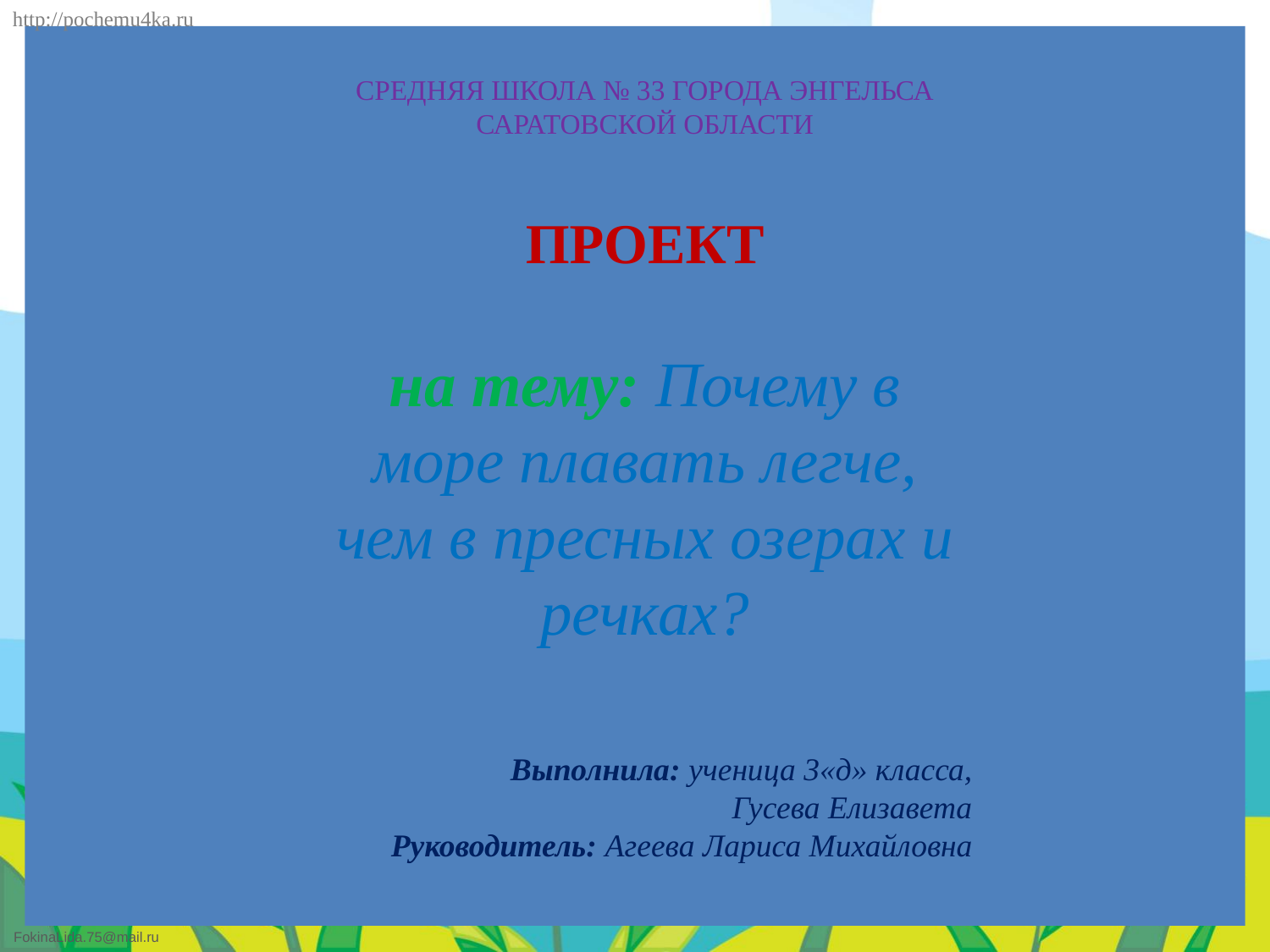

http://pochemu4ka.ru

СРЕДНЯЯ ШКОЛА № 33 ГОРОДА ЭНГЕЛЬСА
САРАТОВСКОЙ ОБЛАСТИ

ПРОЕКТ

на тему: Почему в море плавать легче, чем в пресных озерах и речках?

Выполнила: ученица 3«д» класса,
 Гусева Елизавета
Руководитель: Агеева Лариса Михайловна